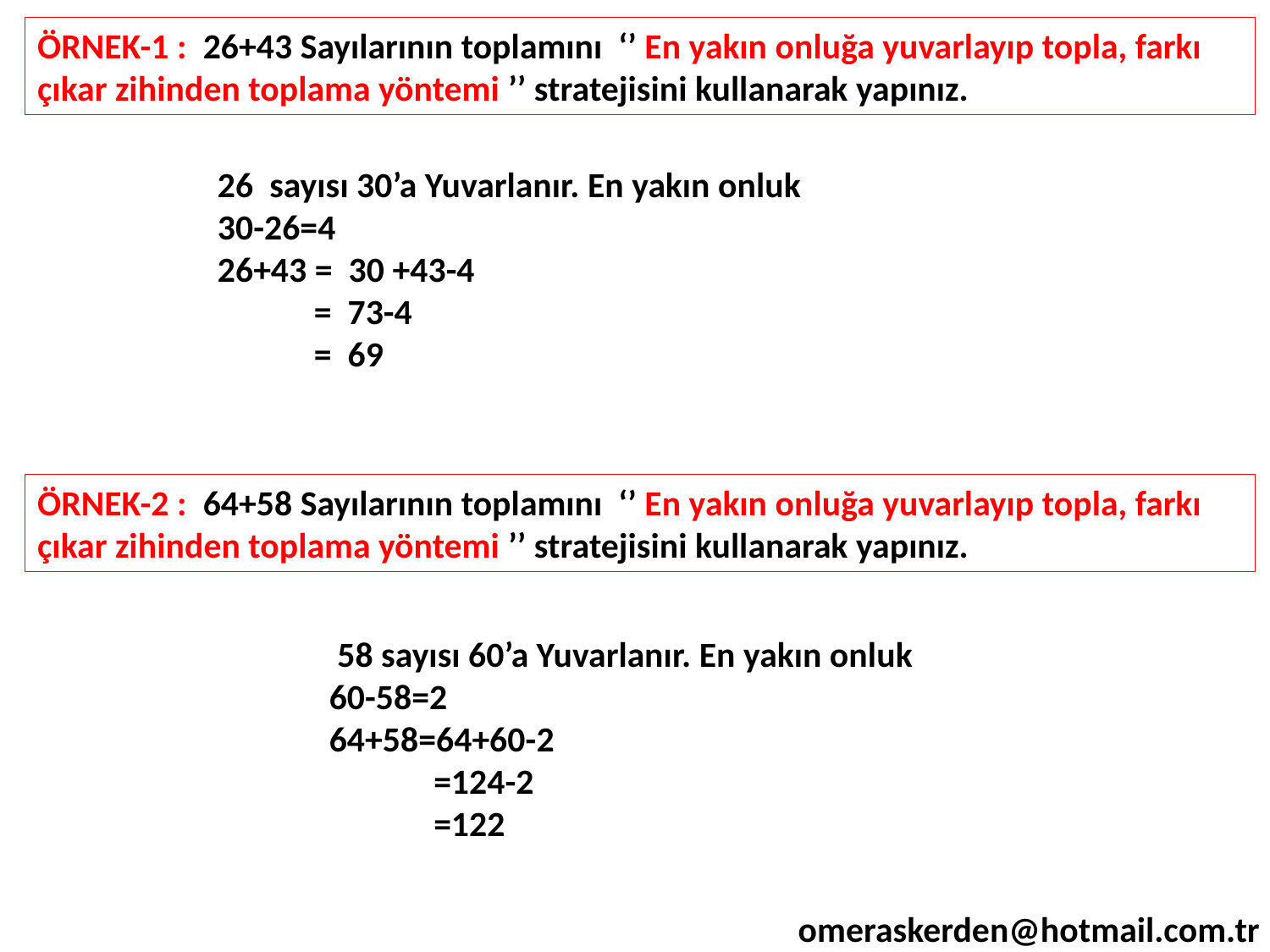

ÖRNEK-1 :  26+43 Sayılarının toplamını  ‘’ En yakın onluğa yuvarlayıp topla, farkı çıkar zihinden toplama yöntemi ’’ stratejisini kullanarak yapınız.
26  sayısı 30’a Yuvarlanır. En yakın onluk
30-26=4
26+43 =  30 +43-4
            =  73-4
            =  69
ÖRNEK-2 :  64+58 Sayılarının toplamını  ‘’ En yakın onluğa yuvarlayıp topla, farkı çıkar zihinden toplama yöntemi ’’ stratejisini kullanarak yapınız.
 58 sayısı 60’a Yuvarlanır. En yakın onluk
60-58=2
64+58=64+60-2
             =124-2
             =122
omeraskerden@hotmail.com.tr